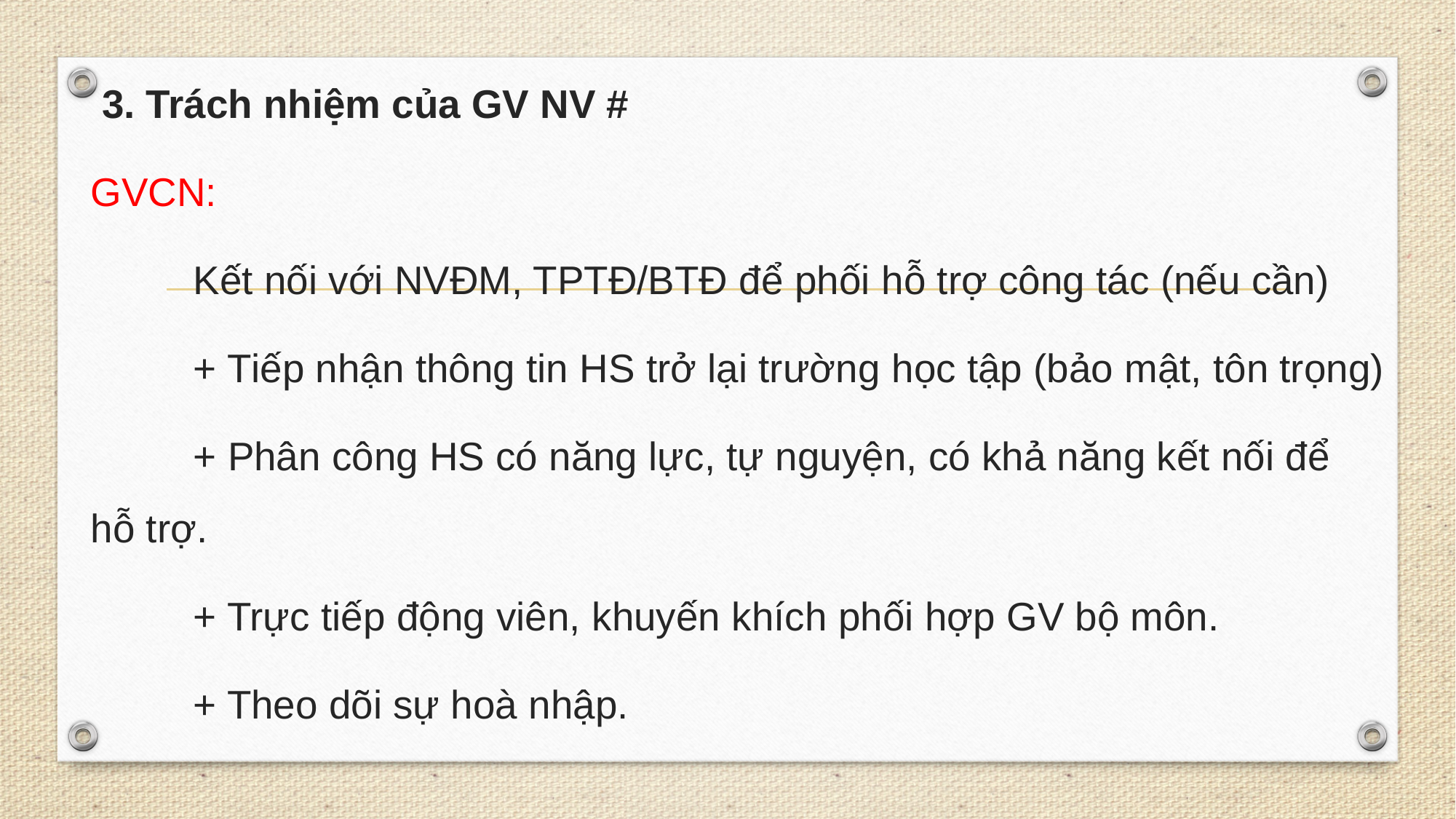

#
 3. Trách nhiệm của GV NV #
GVCN:
	Kết nối với NVĐM, TPTĐ/BTĐ để phối hỗ trợ công tác (nếu cần)
	+ Tiếp nhận thông tin HS trở lại trường học tập (bảo mật, tôn trọng)
	+ Phân công HS có năng lực, tự nguyện, có khả năng kết nối để hỗ trợ.
	+ Trực tiếp động viên, khuyến khích phối hợp GV bộ môn.
	+ Theo dõi sự hoà nhập.